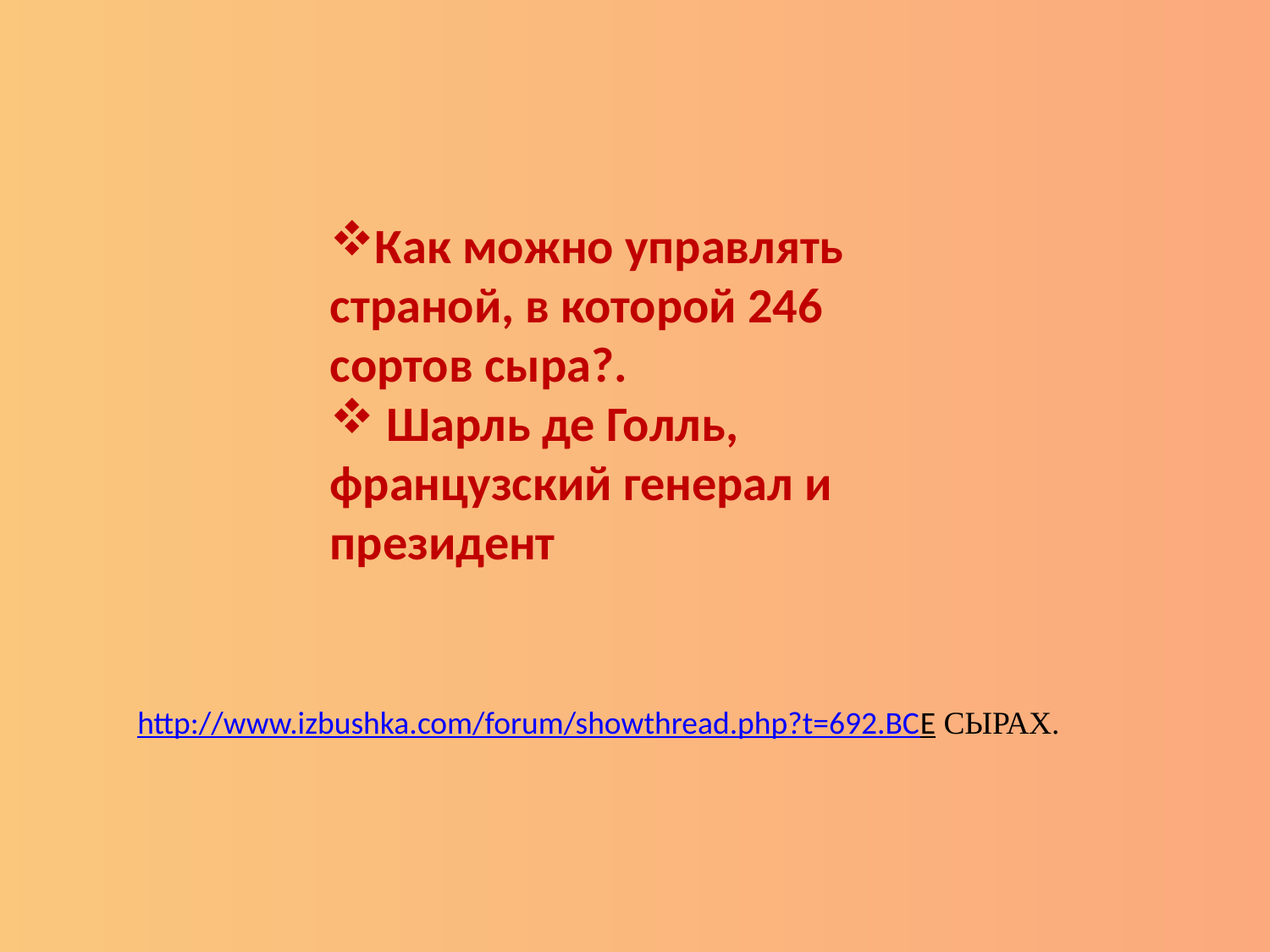

Как можно управлять страной, в которой 246 сортов сыра?.
 Шарль де Голль, французский генерал и президент
http://www.izbushka.com/forum/showthread.php?t=692.ВСЕ СЫРАХ.